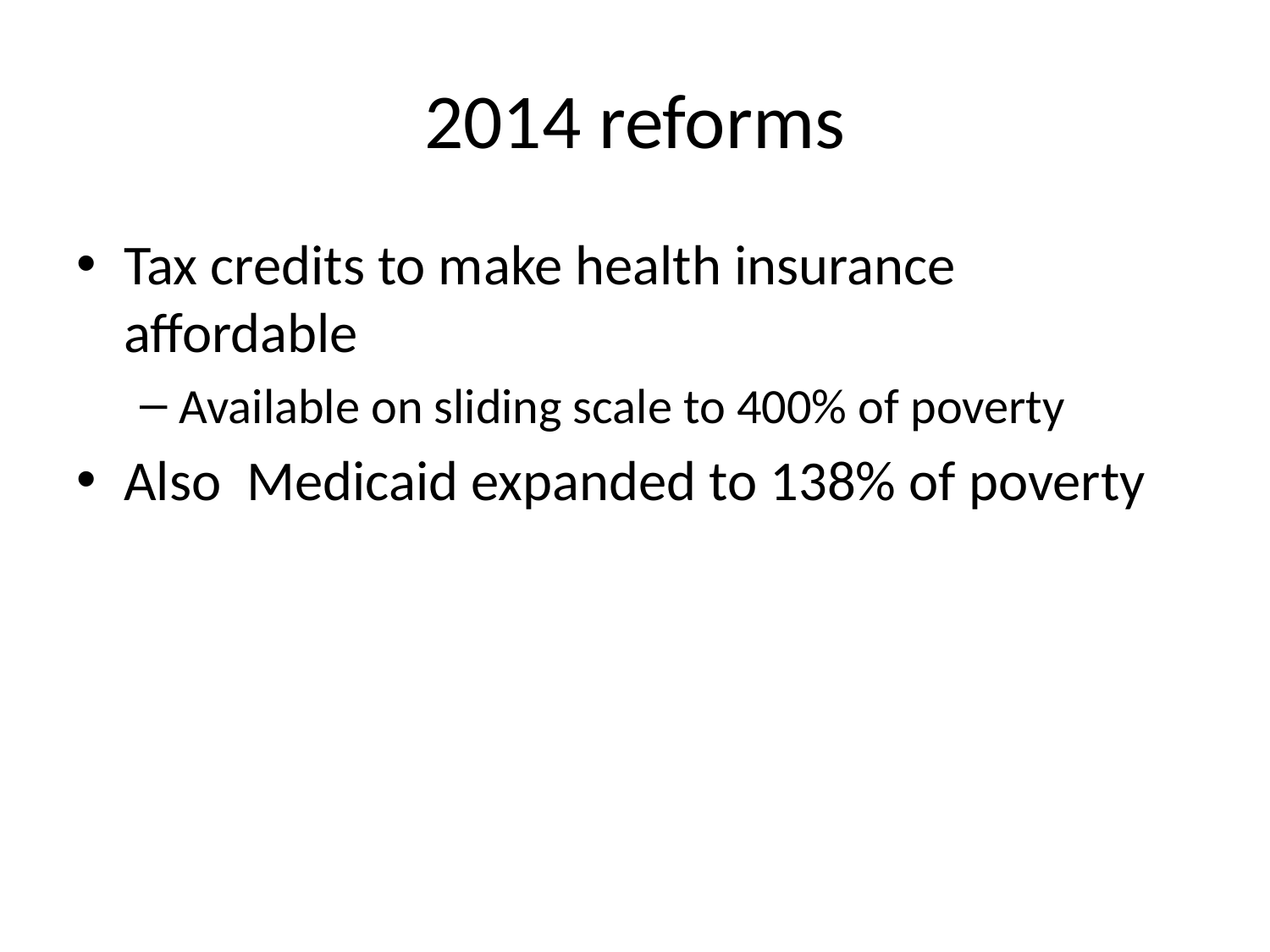

# 2014 reforms
Tax credits to make health insurance affordable
Available on sliding scale to 400% of poverty
Also  Medicaid expanded to 138% of poverty